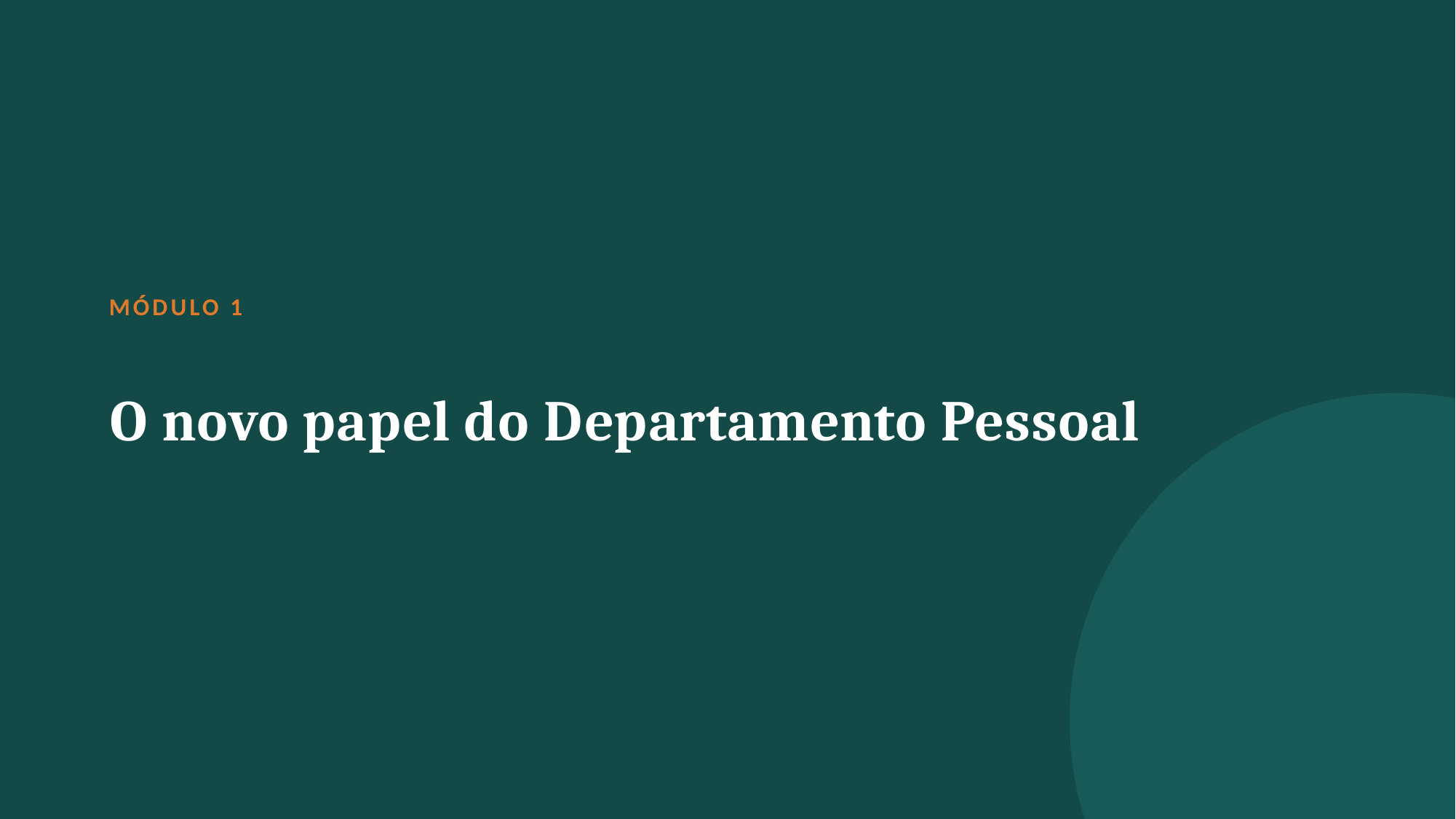

MÓDULO 1
O novo papel do Departamento Pessoal